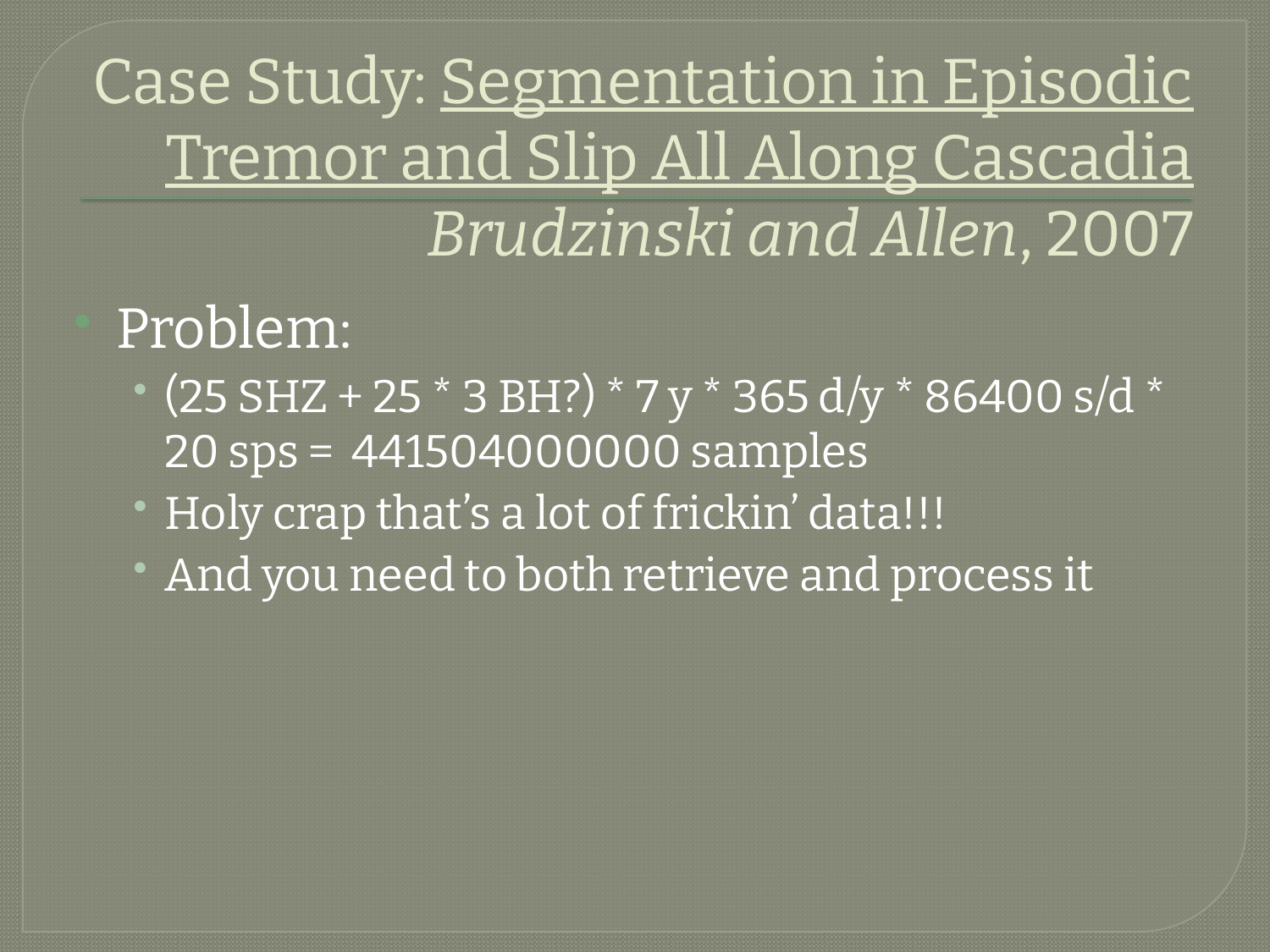

# Case Study: Segmentation in Episodic Tremor and Slip All Along Cascadia Brudzinski and Allen, 2007
Problem:
(25 SHZ + 25 * 3 BH?) * 7 y * 365 d/y * 86400 s/d * 20 sps =  441504000000 samples
Holy crap that’s a lot of frickin’ data!!!
And you need to both retrieve and process it